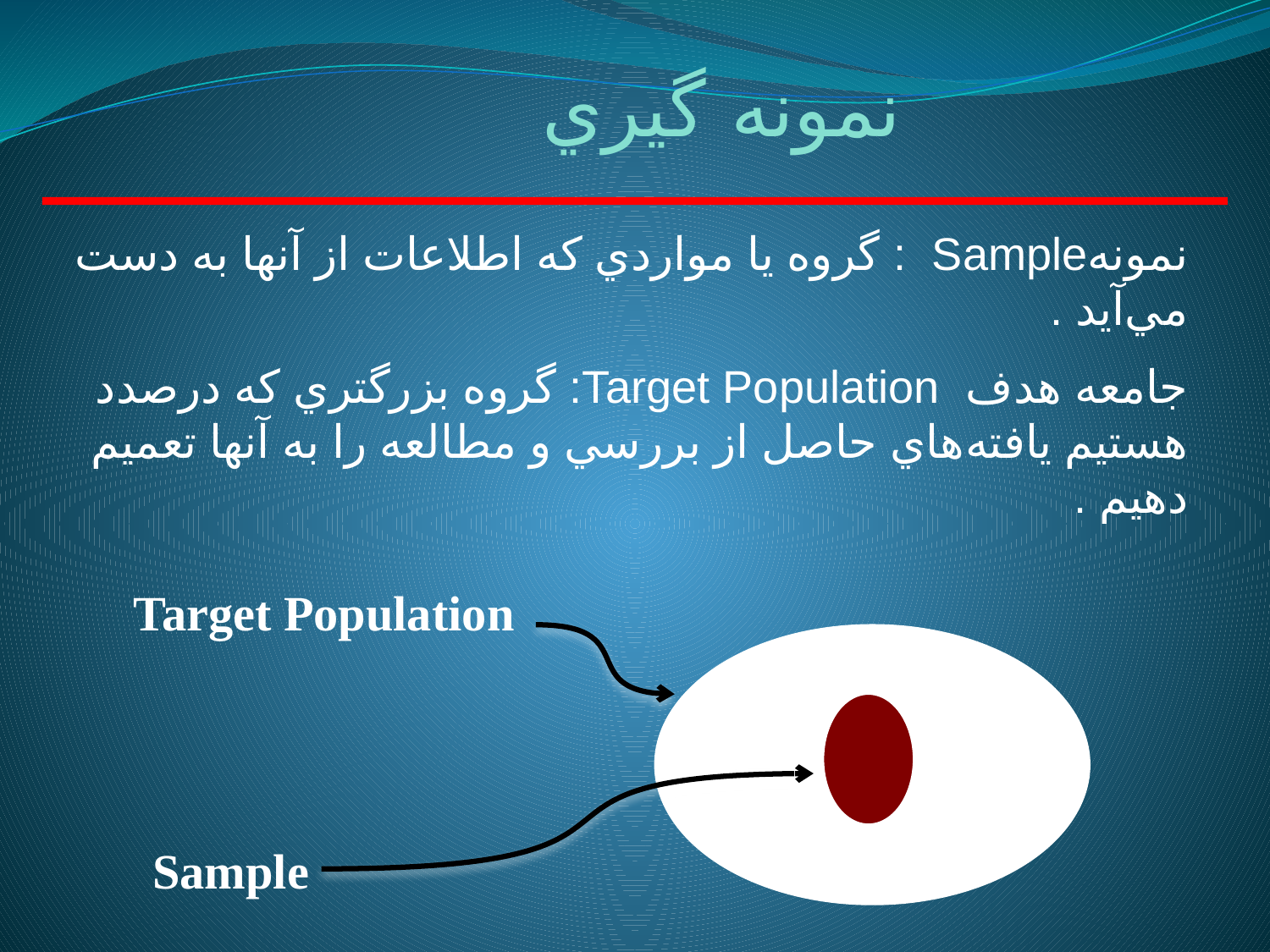

نمونه گيري

نمونهSample  : گروه يا مواردي كه اطلاعات از آنها به دست مي‌آيد .
جامعه هدف  Target Population: گروه بزرگتري كه درصدد هستيم يافته‌هاي حاصل از بررسي و مطالعه را به آنها تعميم دهيم .

Target Population

Sample